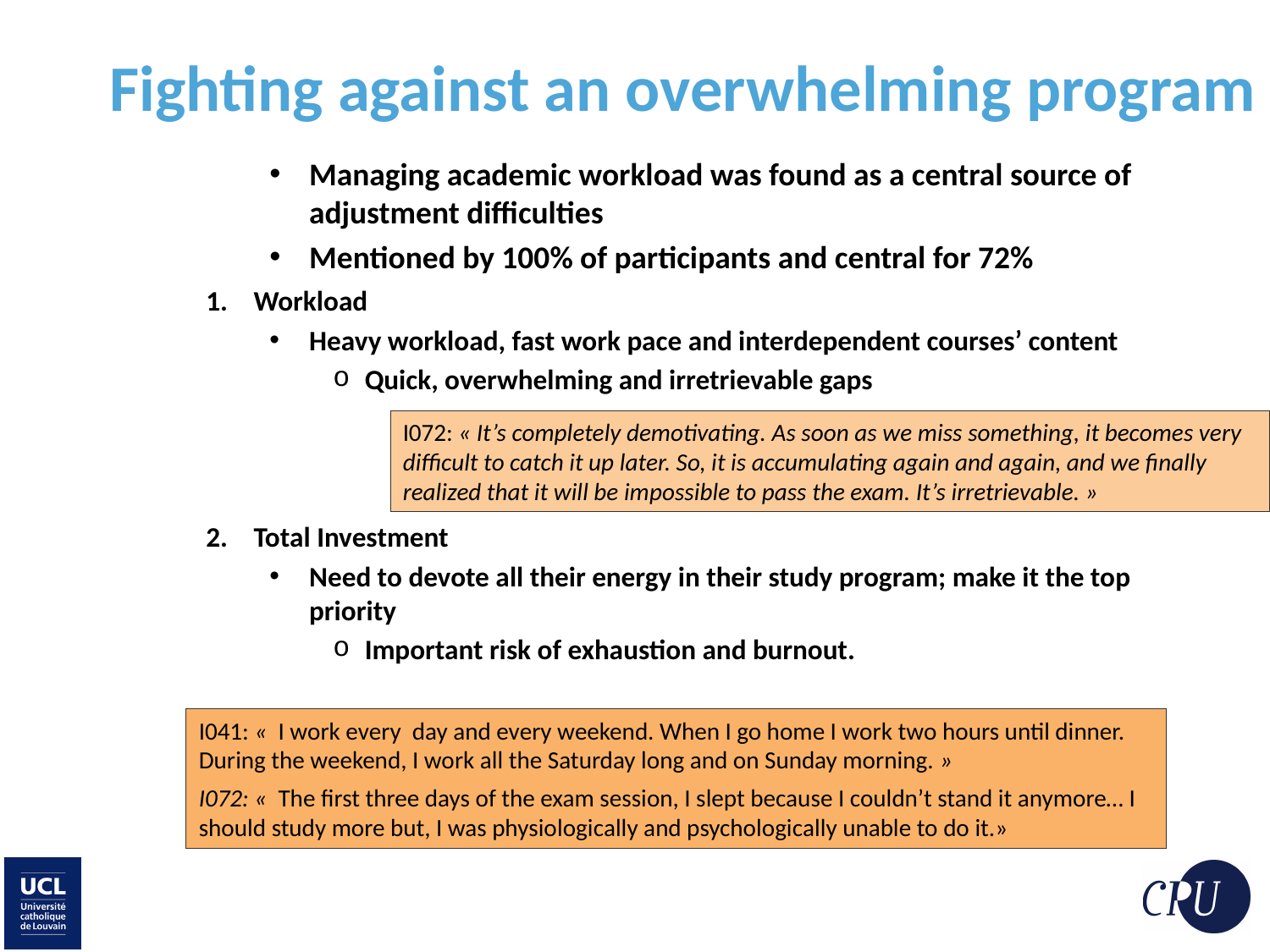

# Fighting against an overwhelming program
Managing academic workload was found as a central source of adjustment difficulties
Mentioned by 100% of participants and central for 72%

Workload
Heavy workload, fast work pace and interdependent courses’ content
Quick, overwhelming and irretrievable gaps

Total Investment
Need to devote all their energy in their study program; make it the top priority
Important risk of exhaustion and burnout.

I072: « It’s completely demotivating. As soon as we miss something, it becomes very difficult to catch it up later. So, it is accumulating again and again, and we finally realized that it will be impossible to pass the exam. It’s irretrievable. »
I041: «  I work every  day and every weekend. When I go home I work two hours until dinner. During the weekend, I work all the Saturday long and on Sunday morning. »

I072: «  The first three days of the exam session, I slept because I couldn’t stand it anymore… I should study more but, I was physiologically and psychologically unable to do it.»